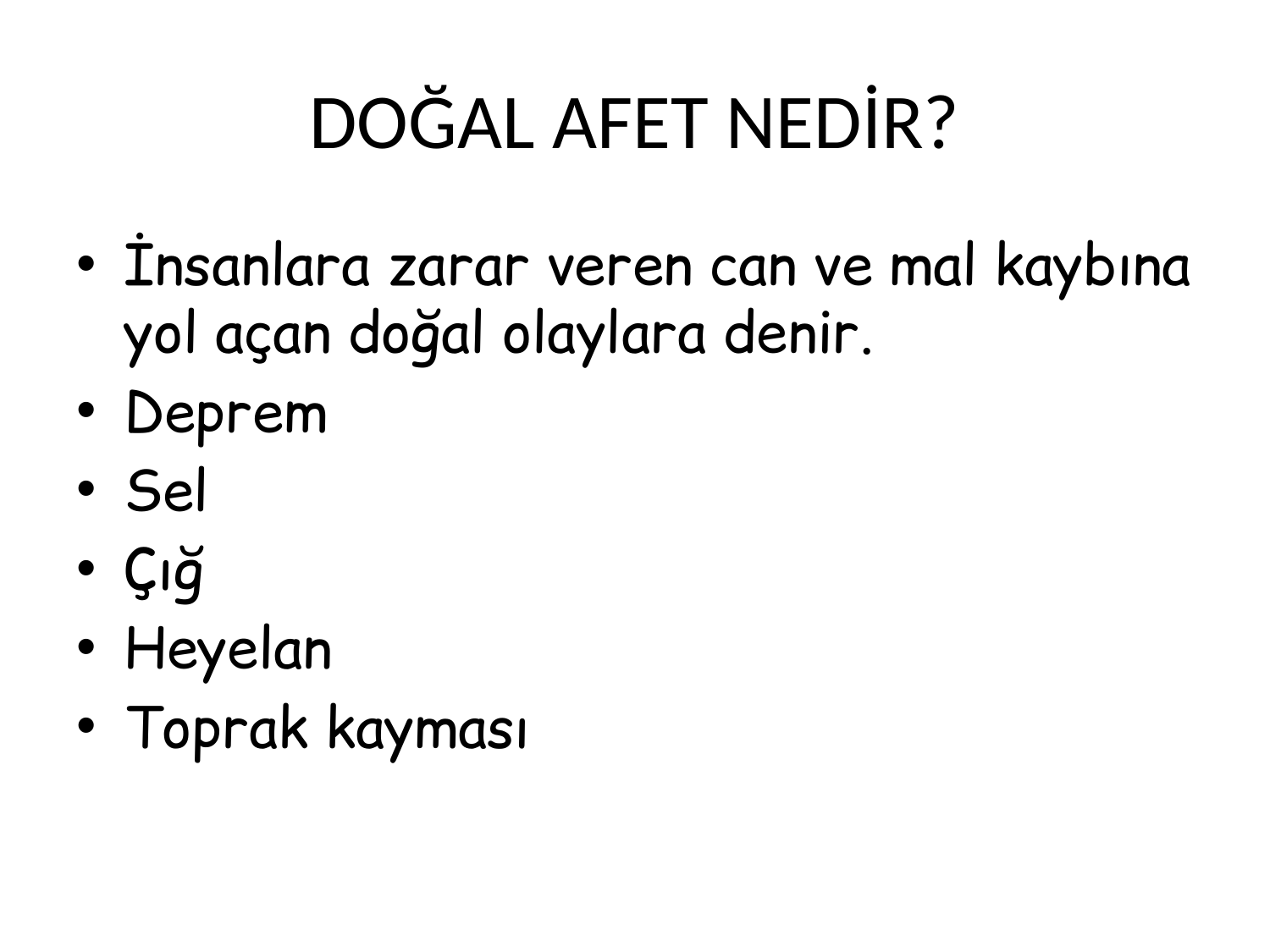

# DOĞAL AFET NEDİR?
İnsanlara zarar veren can ve mal kaybına yol açan doğal olaylara denir.
Deprem
Sel
Çığ
Heyelan
Toprak kayması